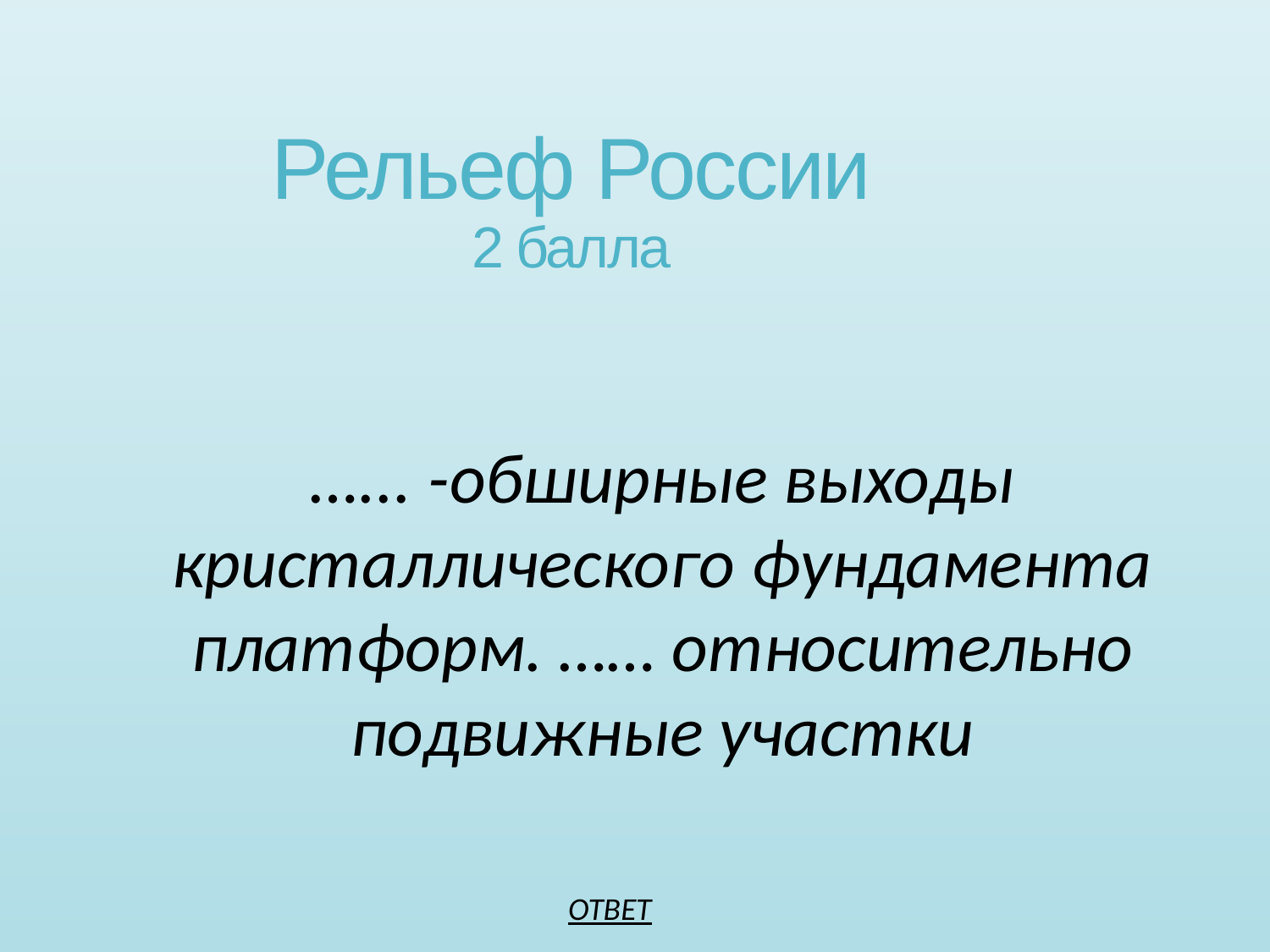

Рельеф России
2 балла
…... -обширные выходы кристаллического фундамента платформ. …… относительно подвижные участки
ОТВЕТ